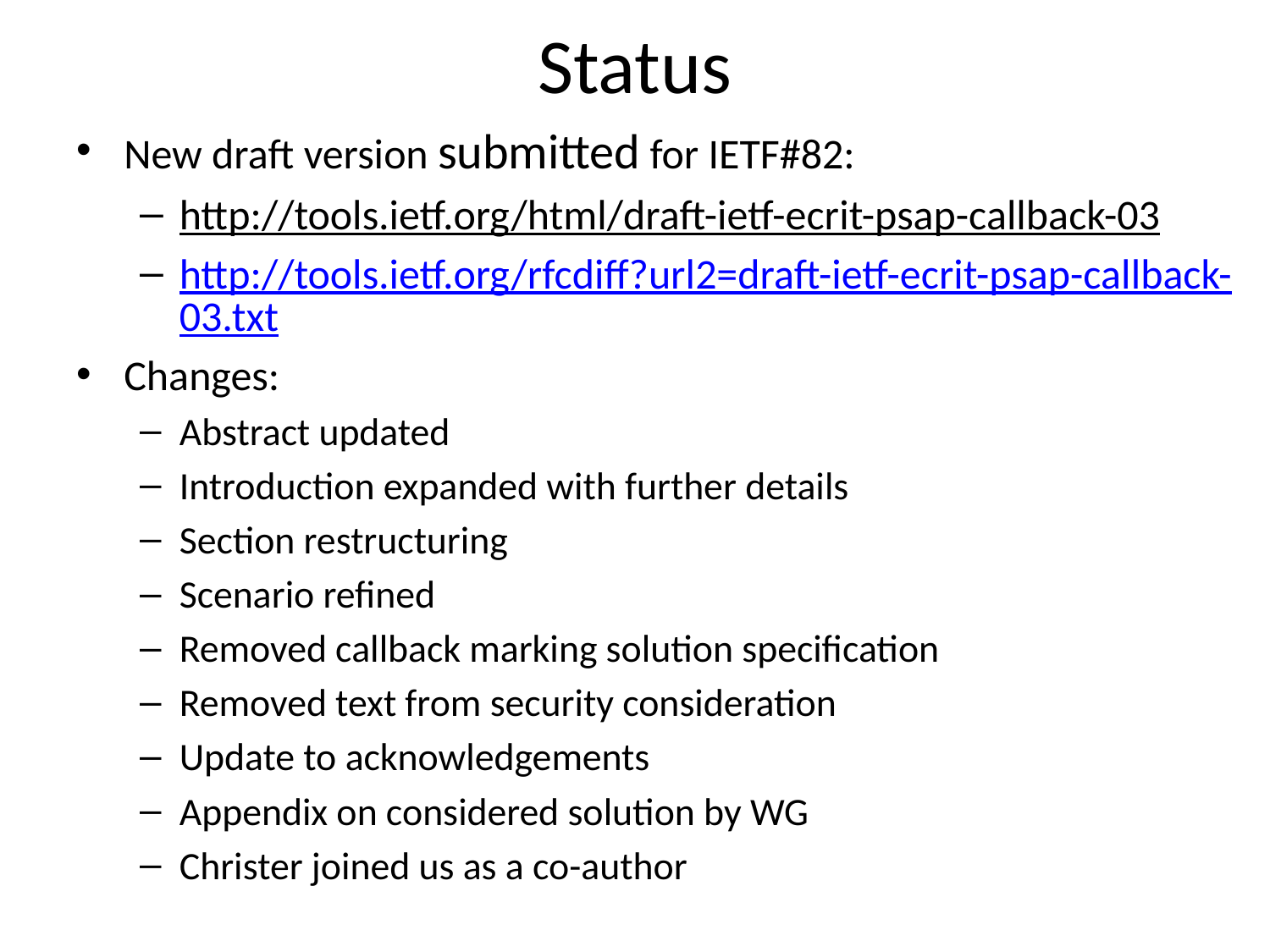

# Status
New draft version submitted for IETF#82:
http://tools.ietf.org/html/draft-ietf-ecrit-psap-callback-03
http://tools.ietf.org/rfcdiff?url2=draft-ietf-ecrit-psap-callback-03.txt
Changes:
Abstract updated
Introduction expanded with further details
Section restructuring
Scenario refined
Removed callback marking solution specification
Removed text from security consideration
Update to acknowledgements
Appendix on considered solution by WG
Christer joined us as a co-author